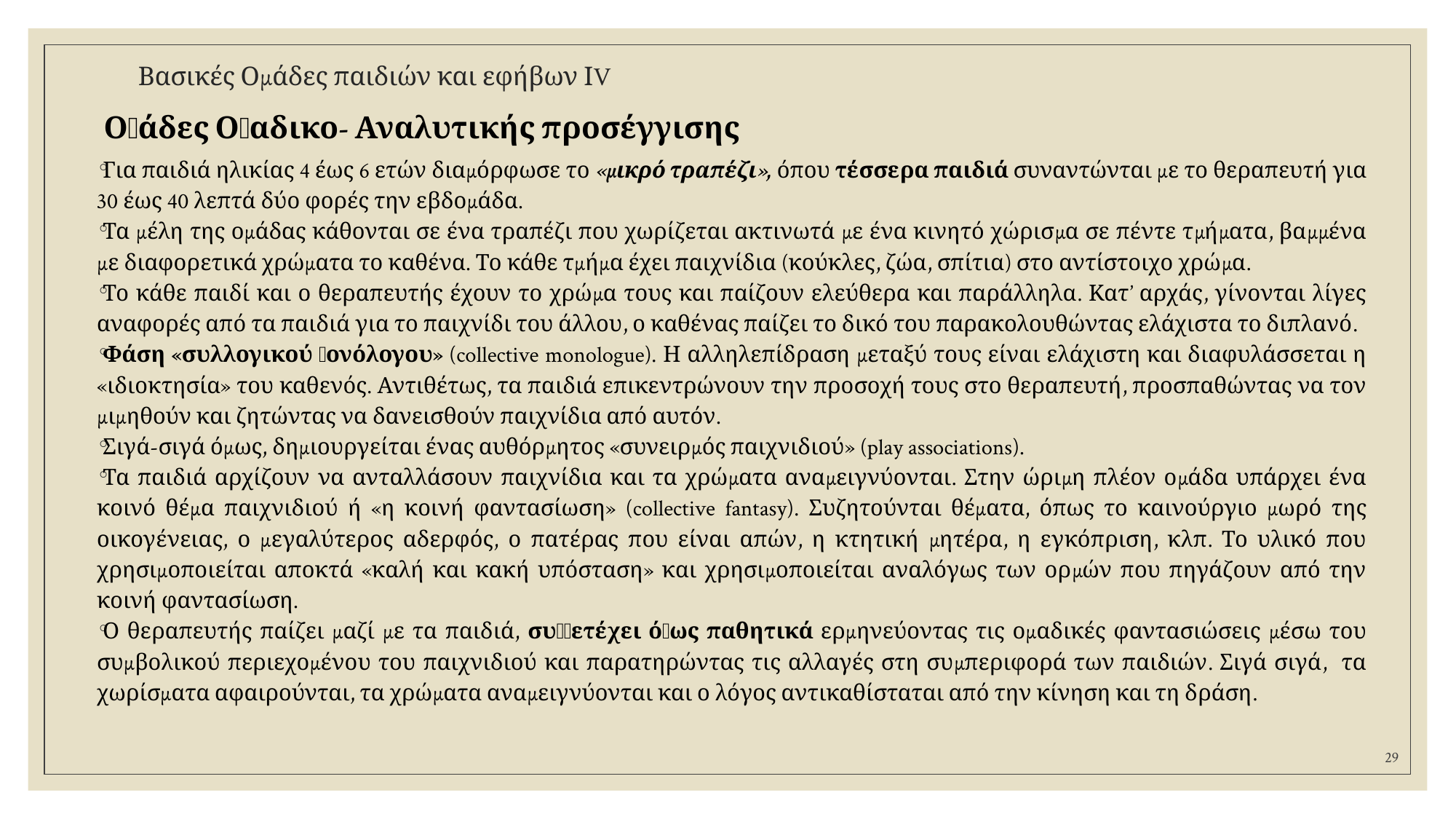

# Βασικές Ομάδες παιδιών και εφήβων ΙV
  Ομάδες Ομαδικο- Αναλυτικής προσέγγισης
Για παιδιά ηλικίας 4 έως 6 ετών διαμόρφωσε το «μικρό τραπέζι», όπου τέσσερα παιδιά συναντώνται με το θεραπευτή για 30 έως 40 λεπτά δύο φορές την εβδομάδα.
Τα μέλη της ομάδας κάθονται σε ένα τραπέζι που χωρίζεται ακτινωτά με ένα κινητό χώρισμα σε πέντε τμήματα, βαμμένα με διαφορετικά χρώματα το καθένα. Το κάθε τμήμα έχει παιχνίδια (κούκλες, ζώα, σπίτια) στο αντίστοιχο χρώμα.
Το κάθε παιδί και ο θεραπευτής έχουν το χρώμα τους και παίζουν ελεύθερα και παράλληλα. Κατ’ αρχάς, γίνονται λίγες αναφορές από τα παιδιά για το παιχνίδι του άλλου, ο καθένας παίζει το δικό του παρακολουθώντας ελάχιστα το διπλανό.
Φάση «συλλογικού μονόλογου» (collective monologue). Η αλληλεπίδραση μεταξύ τους είναι ελάχιστη και διαφυλάσσεται η «ιδιοκτησία» του καθενός. Αντιθέτως, τα παιδιά επικεντρώνουν την προσοχή τους στο θεραπευτή, προσπαθώντας να τον μιμηθούν και ζητώντας να δανεισθούν παιχνίδια από αυτόν.
Σιγά-σιγά όμως, δημιουργείται ένας αυθόρμητος «συνειρμός παιχνιδιού» (play associations).
Τα παιδιά αρχίζουν να ανταλλάσουν παιχνίδια και τα χρώματα αναμειγνύονται. Στην ώριμη πλέον ομάδα υπάρχει ένα κοινό θέμα παιχνιδιού ή «η κοινή φαντασίωση» (collective fantasy). Συζητούνται θέματα, όπως το καινούργιο μωρό της οικογένειας, ο μεγαλύτερος αδερφός, ο πατέρας που είναι απών, η κτητική μητέρα, η εγκόπριση, κλπ. Το υλικό που χρησιμοποιείται αποκτά «καλή και κακή υπόσταση» και χρησιμοποιείται αναλόγως των ορμών που πηγάζουν από την κοινή φαντασίωση.
Ο θεραπευτής παίζει μαζί με τα παιδιά, συμμετέχει όμως παθητικά ερμηνεύοντας τις ομαδικές φαντασιώσεις μέσω του συμβολικού περιεχομένου του παιχνιδιού και παρατηρώντας τις αλλαγές στη συμπεριφορά των παιδιών. Σιγά σιγά,  τα χωρίσματα αφαιρούνται, τα χρώματα αναμειγνύονται και ο λόγος αντικαθίσταται από την κίνηση και τη δράση.

29